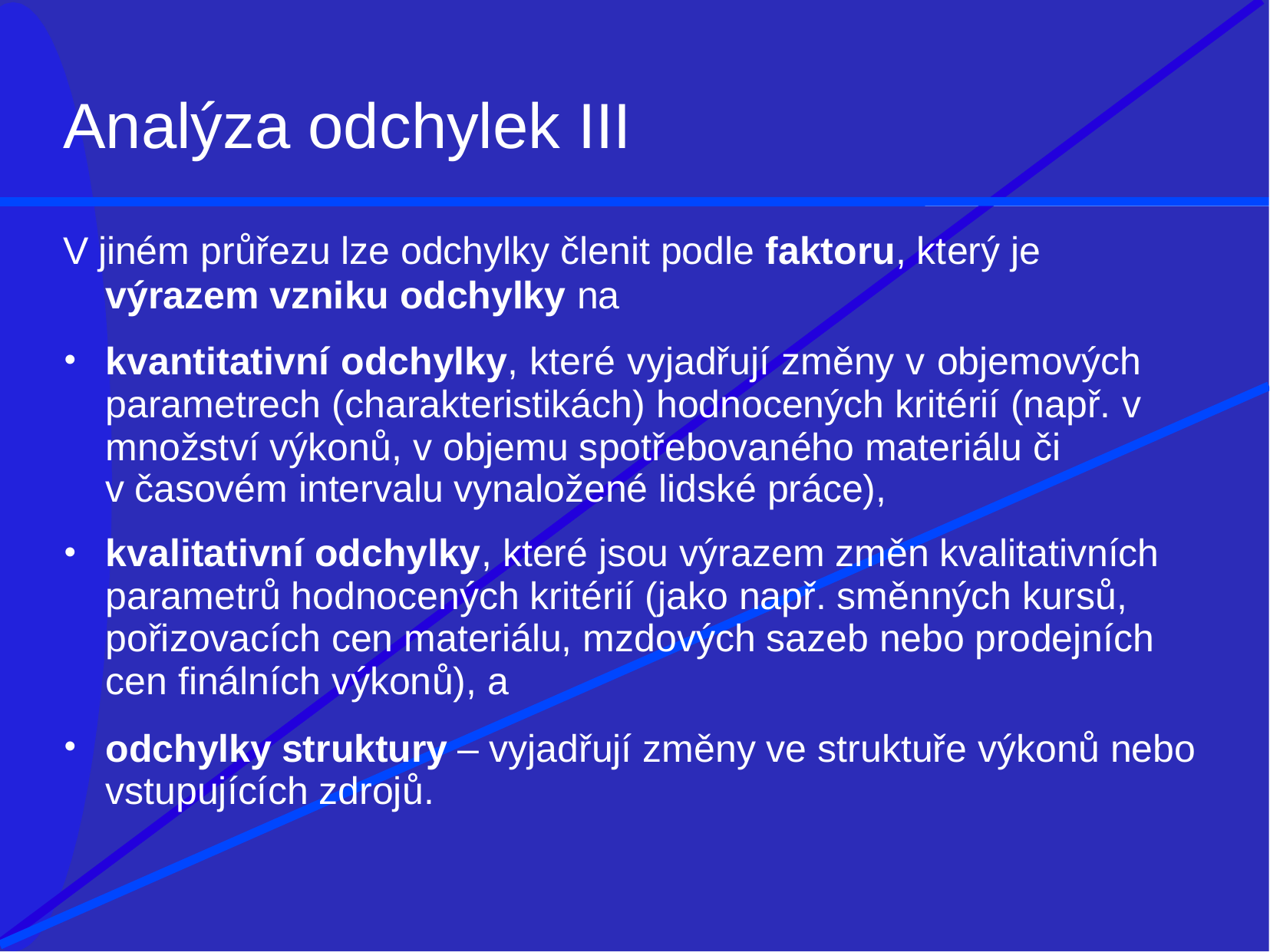

# Analýza odchylek III
V jiném průřezu lze odchylky členit podle faktoru, který je
výrazem vzniku odchylky na
kvantitativní odchylky, které vyjadřují změny v objemových parametrech (charakteristikách) hodnocených kritérií (např. v množství výkonů, v objemu spotřebovaného materiálu či
v časovém intervalu vynaložené lidské práce),
kvalitativní odchylky, které jsou výrazem změn kvalitativních parametrů hodnocených kritérií (jako např. směnných kursů, pořizovacích cen materiálu, mzdových sazeb nebo prodejních cen finálních výkonů), a
odchylky struktury – vyjadřují změny ve struktuře výkonů nebo vstupujících zdrojů.